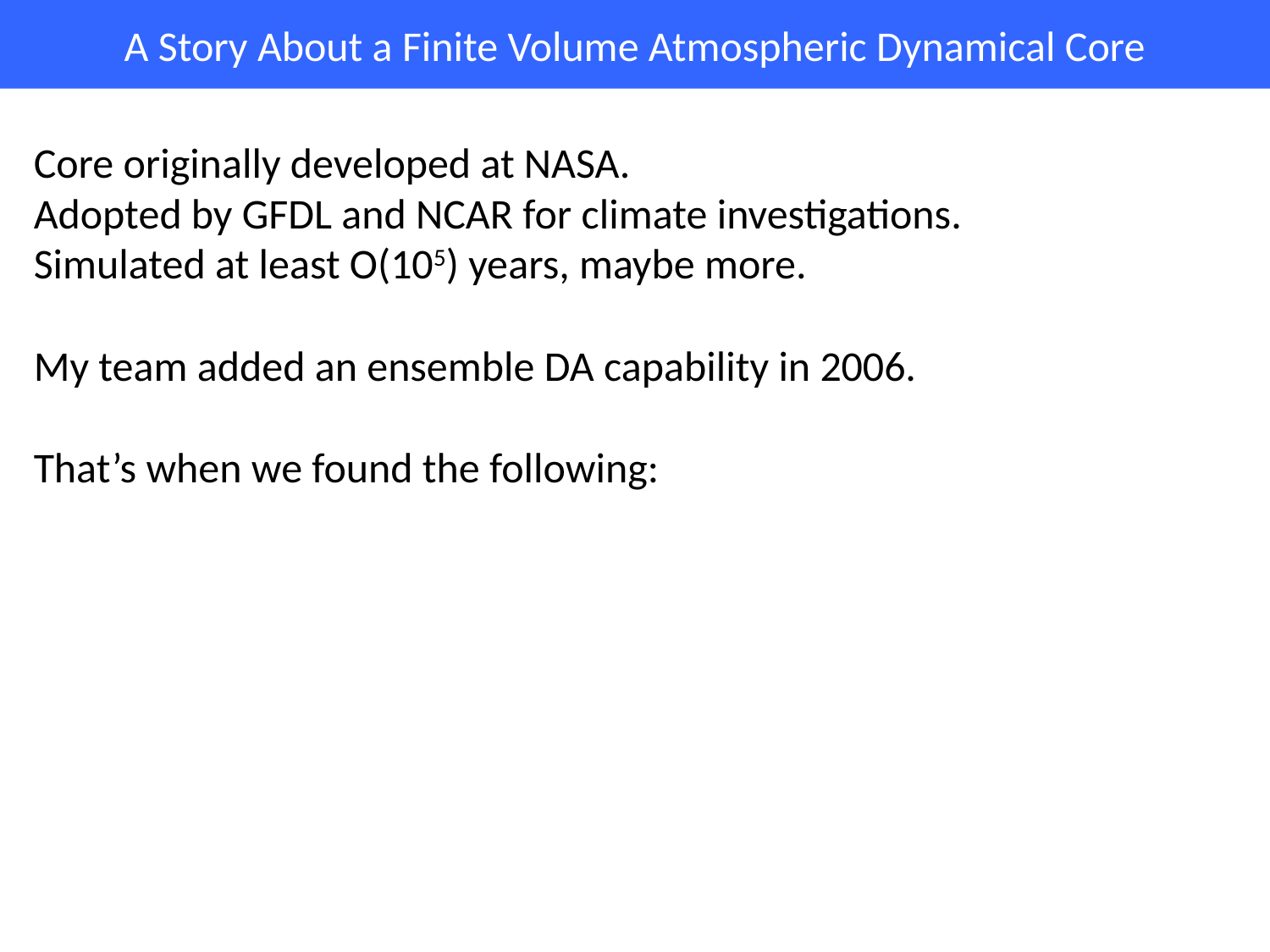

# A Story About a Finite Volume Atmospheric Dynamical Core
Core originally developed at NASA.
Adopted by GFDL and NCAR for climate investigations.
Simulated at least O(105) years, maybe more.

My team added an ensemble DA capability in 2006.

That’s when we found the following: